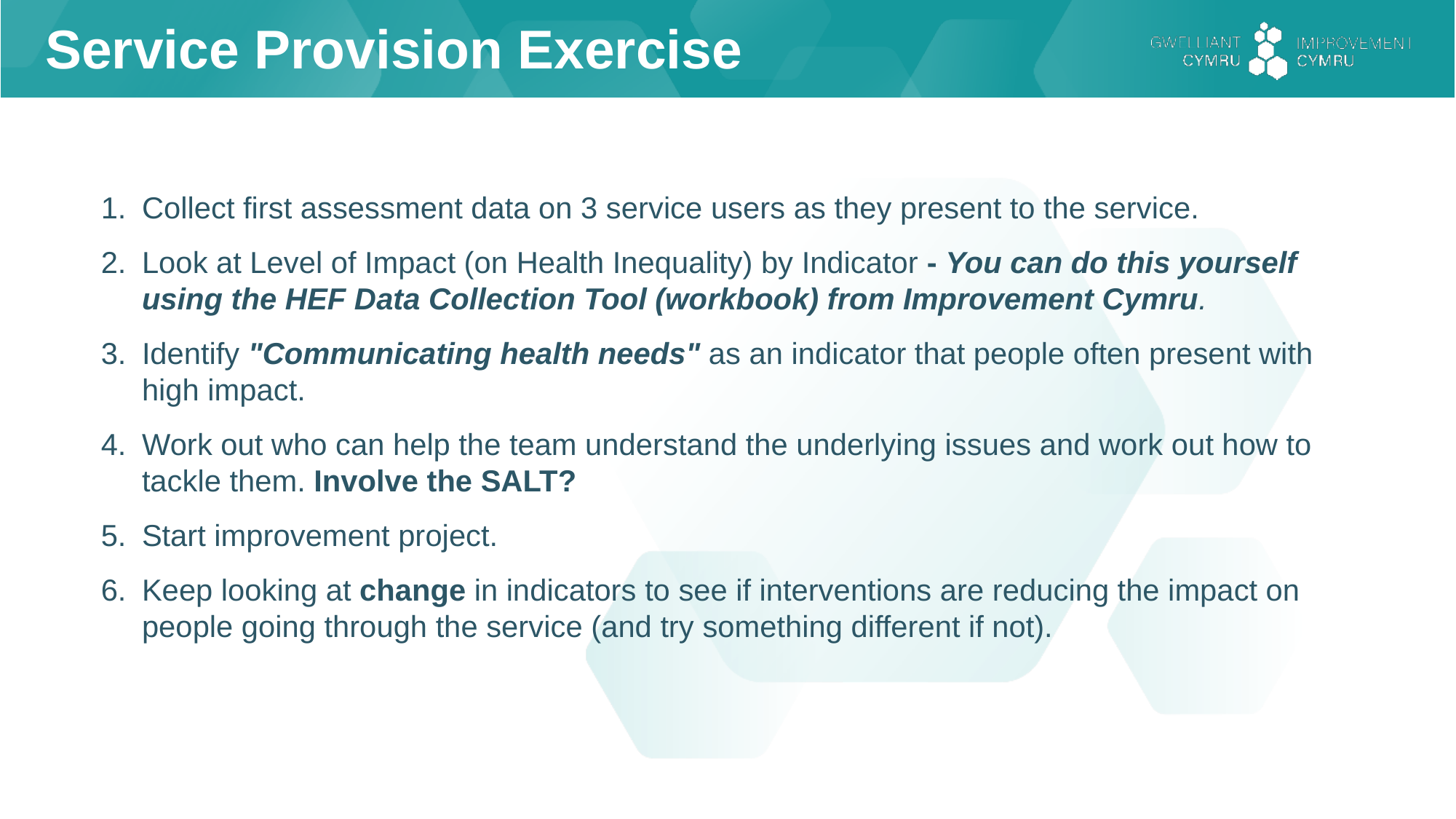

Service Provision Exercise

Collect first assessment data on 3 service users as they present to the service.
Look at Level of Impact (on Health Inequality) by Indicator - You can do this yourself using the HEF Data Collection Tool (workbook) from Improvement Cymru.
Identify "Communicating health needs" as an indicator that people often present with high impact.
Work out who can help the team understand the underlying issues and work out how to tackle them. Involve the SALT?
Start improvement project.
Keep looking at change in indicators to see if interventions are reducing the impact on people going through the service (and try something different if not).